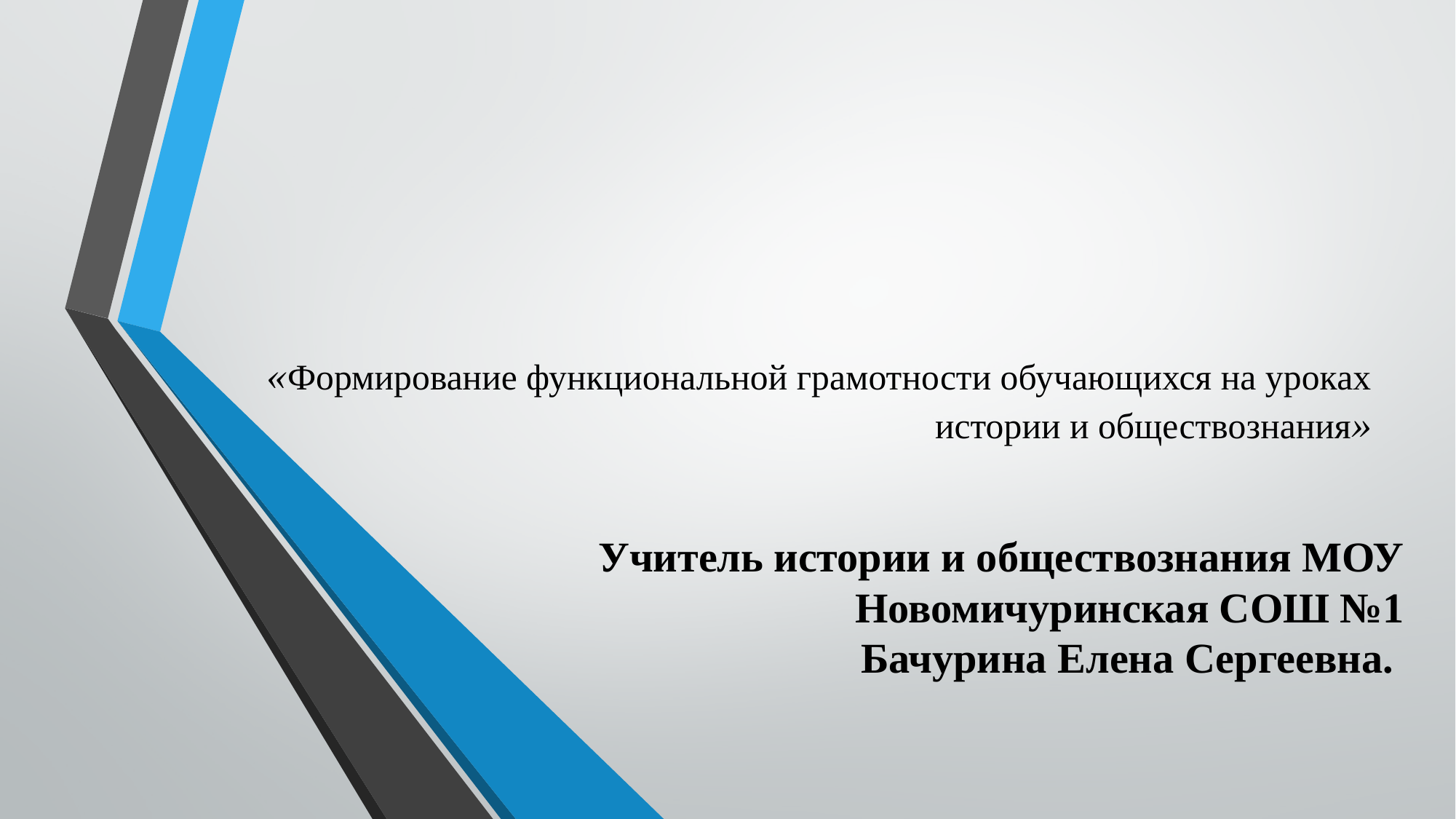

# «Формирование функциональной грамотности обучающихся на уроках истории и обществознания»

Учитель истории и обществознания МОУ Новомичуринская СОШ №1
Бачурина Елена Сергеевна.